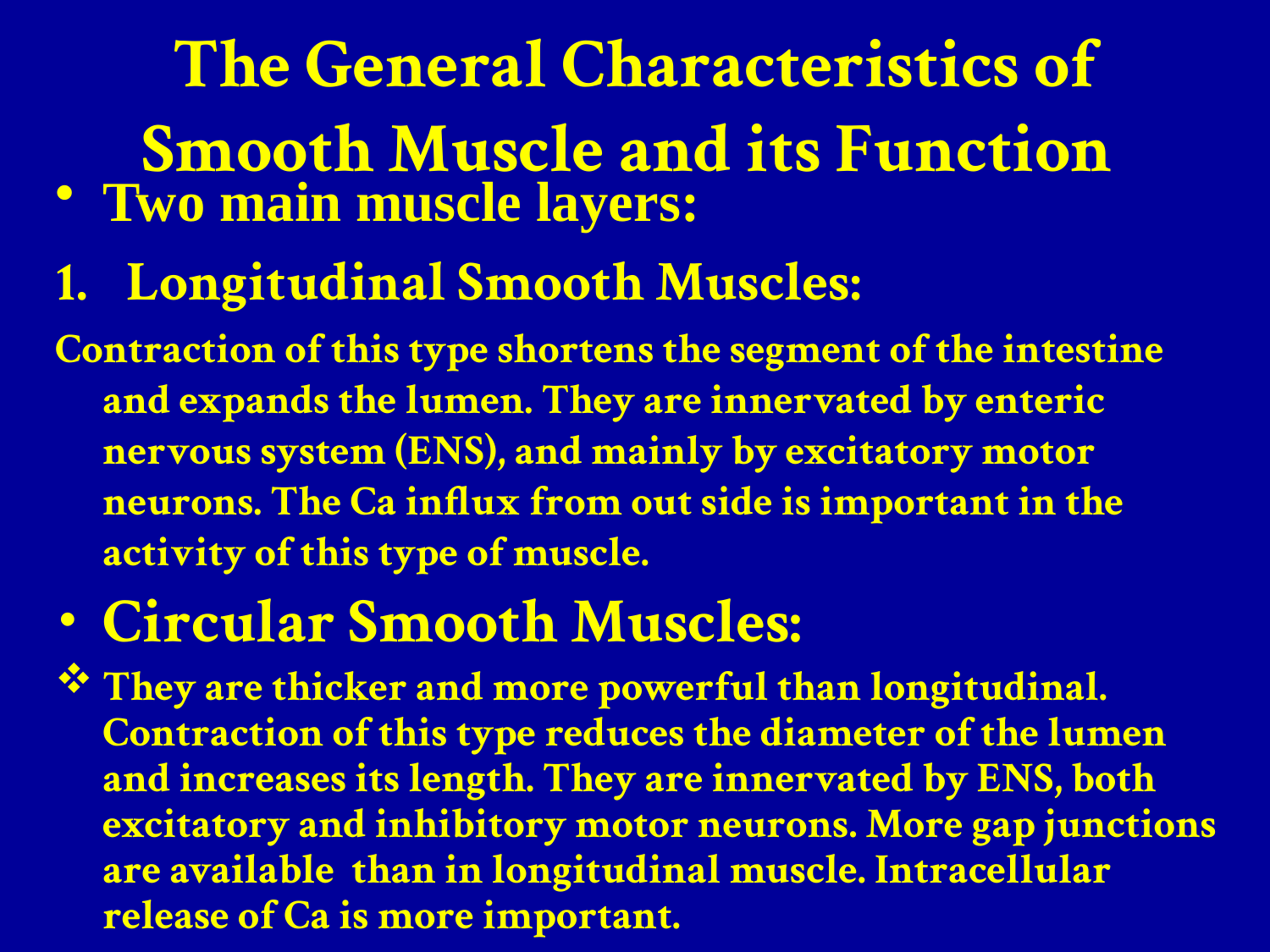

# The General Characteristics of Smooth Muscle and its Function
Two main muscle layers:
Longitudinal Smooth Muscles:
Contraction of this type shortens the segment of the intestine and expands the lumen. They are innervated by enteric nervous system (ENS), and mainly by excitatory motor neurons. The Ca influx from out side is important in the activity of this type of muscle.
Circular Smooth Muscles:
They are thicker and more powerful than longitudinal. Contraction of this type reduces the diameter of the lumen and increases its length. They are innervated by ENS, both excitatory and inhibitory motor neurons. More gap junctions are available  than in longitudinal muscle. Intracellular release of Ca is more important.